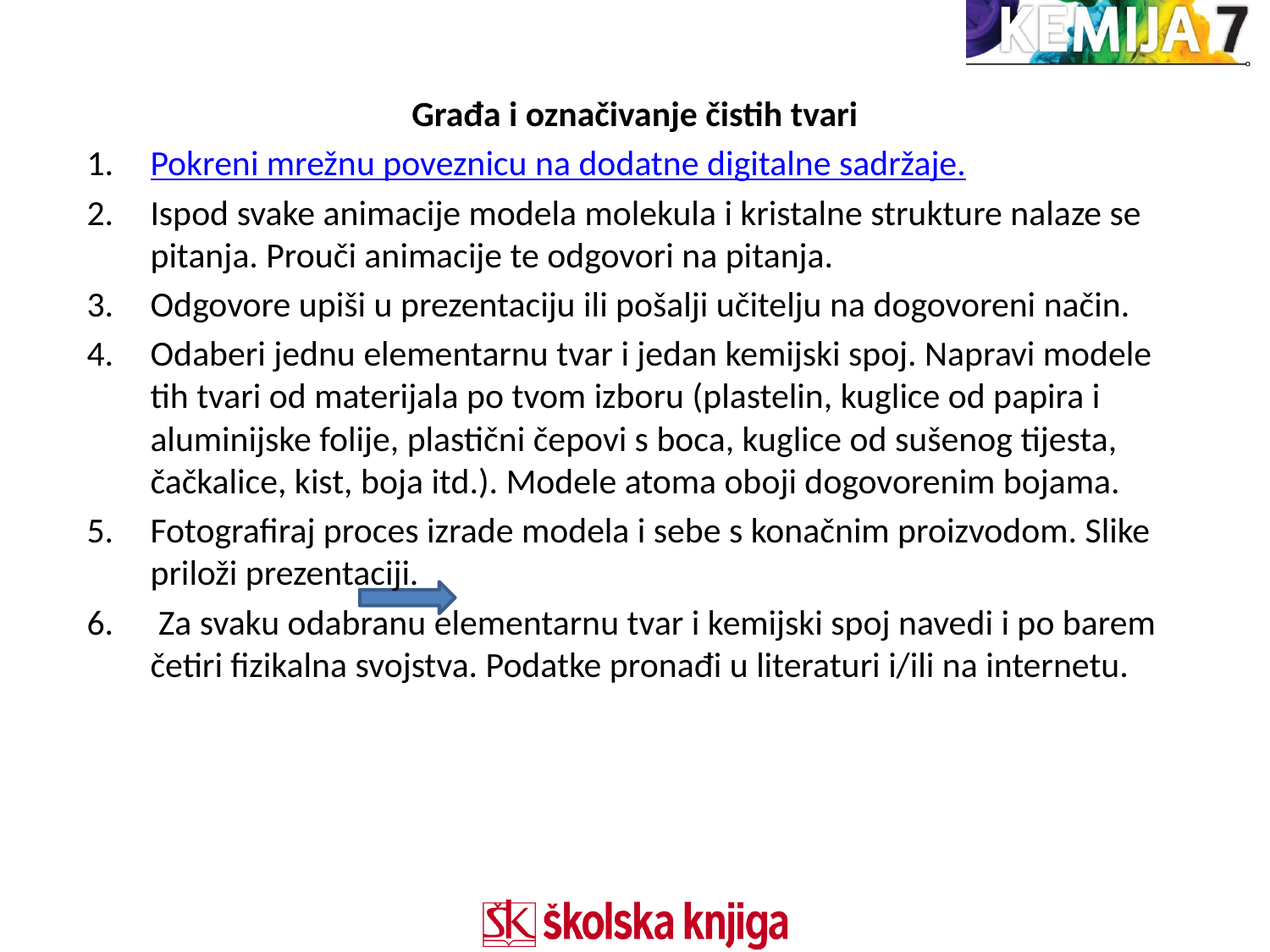

Građa i označivanje čistih tvari
Pokreni mrežnu poveznicu na dodatne digitalne sadržaje.
Ispod svake animacije modela molekula i kristalne strukture nalaze se pitanja. Prouči animacije te odgovori na pitanja.
Odgovore upiši u prezentaciju ili pošalji učitelju na dogovoreni način.
Odaberi jednu elementarnu tvar i jedan kemijski spoj. Napravi modele tih tvari od materijala po tvom izboru (plastelin, kuglice od papira i aluminijske folije, plastični čepovi s boca, kuglice od sušenog tijesta, čačkalice, kist, boja itd.). Modele atoma oboji dogovorenim bojama.
Fotografiraj proces izrade modela i sebe s konačnim proizvodom. Slike priloži prezentaciji.
 Za svaku odabranu elementarnu tvar i kemijski spoj navedi i po barem četiri fizikalna svojstva. Podatke pronađi u literaturi i/ili na internetu.